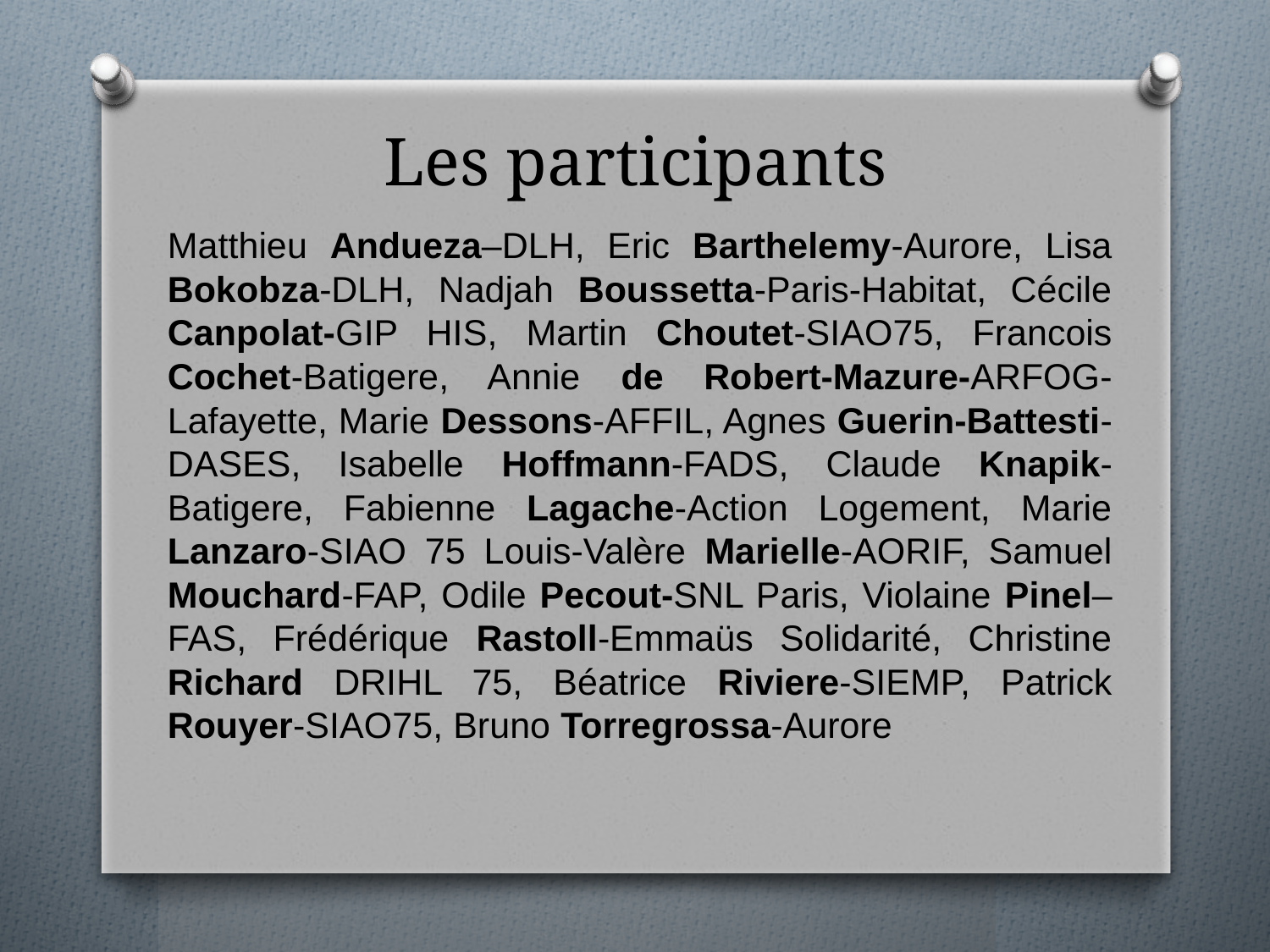

# Les participants
Matthieu Andueza–DLH, Eric Barthelemy-Aurore, Lisa Bokobza-DLH, Nadjah Boussetta-Paris-Habitat, Cécile Canpolat-GIP HIS, Martin Choutet-SIAO75, Francois Cochet-Batigere, Annie de Robert-Mazure-ARFOG-Lafayette, Marie Dessons-AFFIL, Agnes Guerin-Battesti- DASES, Isabelle Hoffmann-FADS, Claude Knapik-Batigere, Fabienne Lagache-Action Logement, Marie Lanzaro-SIAO 75 Louis-Valère Marielle-AORIF, Samuel Mouchard-FAP, Odile Pecout-SNL Paris, Violaine Pinel–FAS, Frédérique Rastoll-Emmaüs Solidarité, Christine Richard DRIHL 75, Béatrice Riviere-SIEMP, Patrick Rouyer-SIAO75, Bruno Torregrossa-Aurore